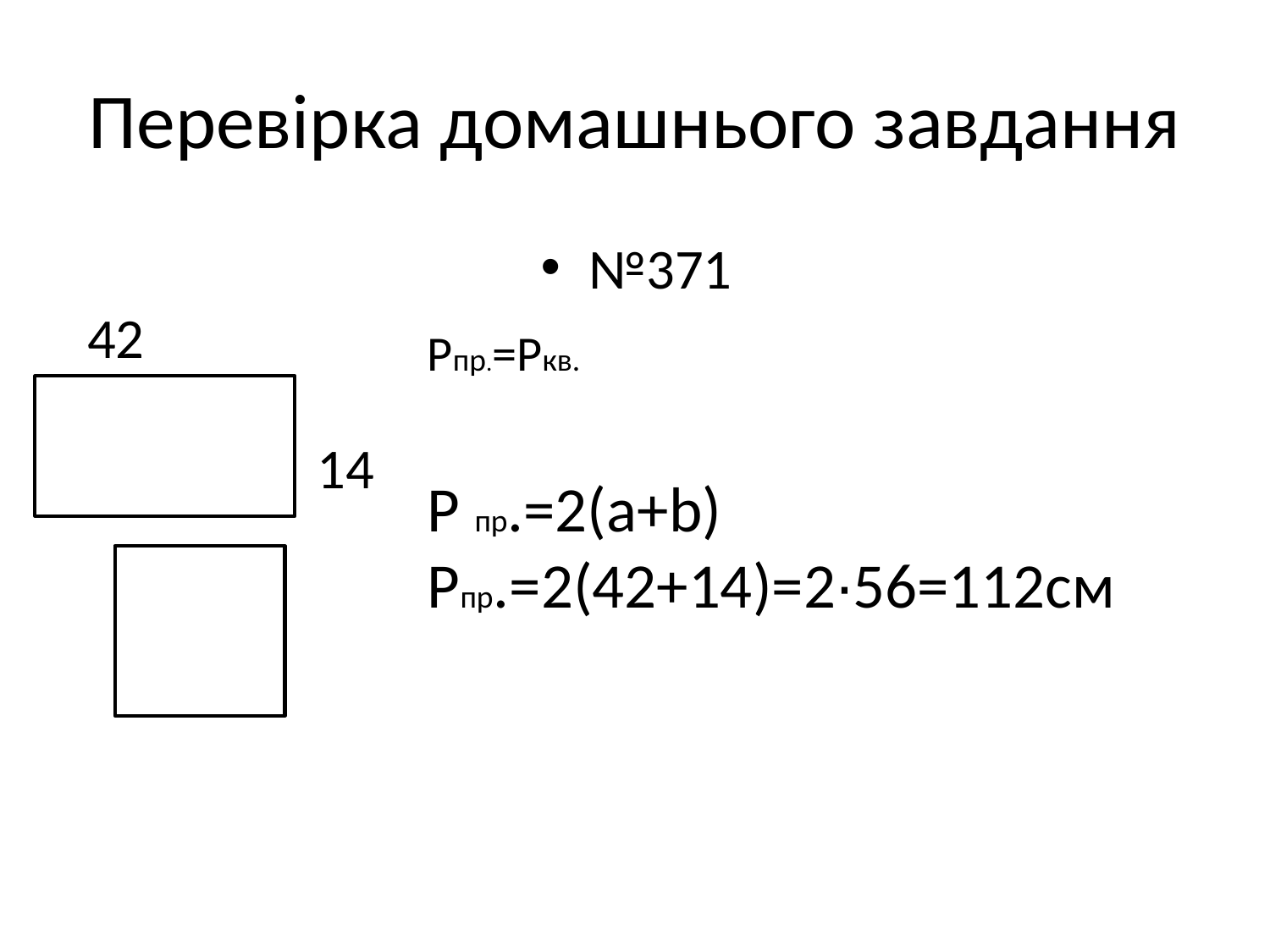

# Перевірка домашнього завдання
№371

Рпр.=Ркв.
42

Р пр.=2(а+b)   Рпр.=2(42+14)=2∙56=112см
14